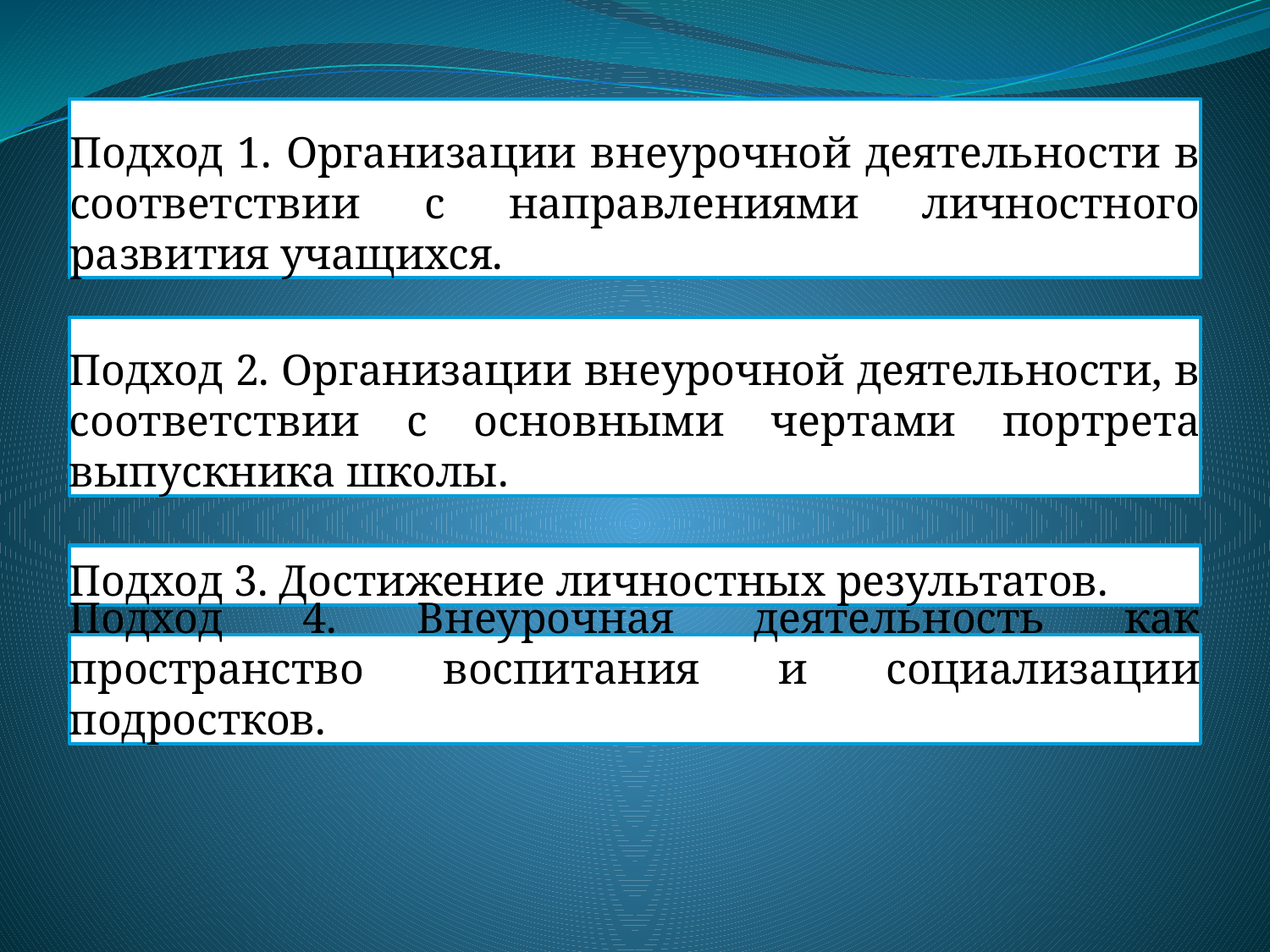

# Подход 1. Организации внеурочной деятельности в соответствии с направлениями личностного развития учащихся.
Подход 2. Организации внеурочной деятельности, в соответствии с основными чертами портрета выпускника школы.
Подход 3. Достижение личностных результатов.
Подход 4. Внеурочная деятельность как пространство воспитания и социализации подростков.